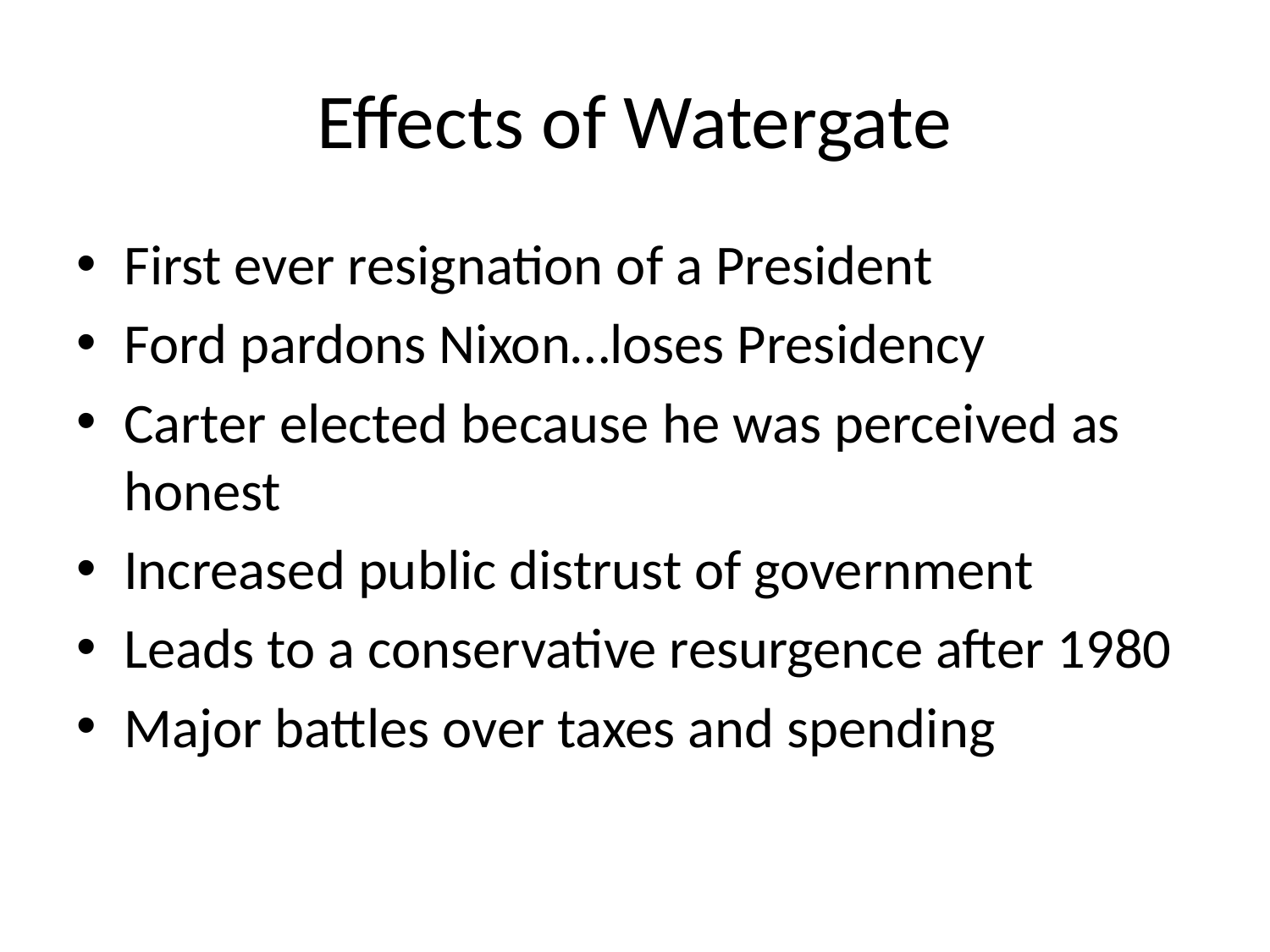

# Effects of Watergate
First ever resignation of a President
Ford pardons Nixon…loses Presidency
Carter elected because he was perceived as honest
Increased public distrust of government
Leads to a conservative resurgence after 1980
Major battles over taxes and spending